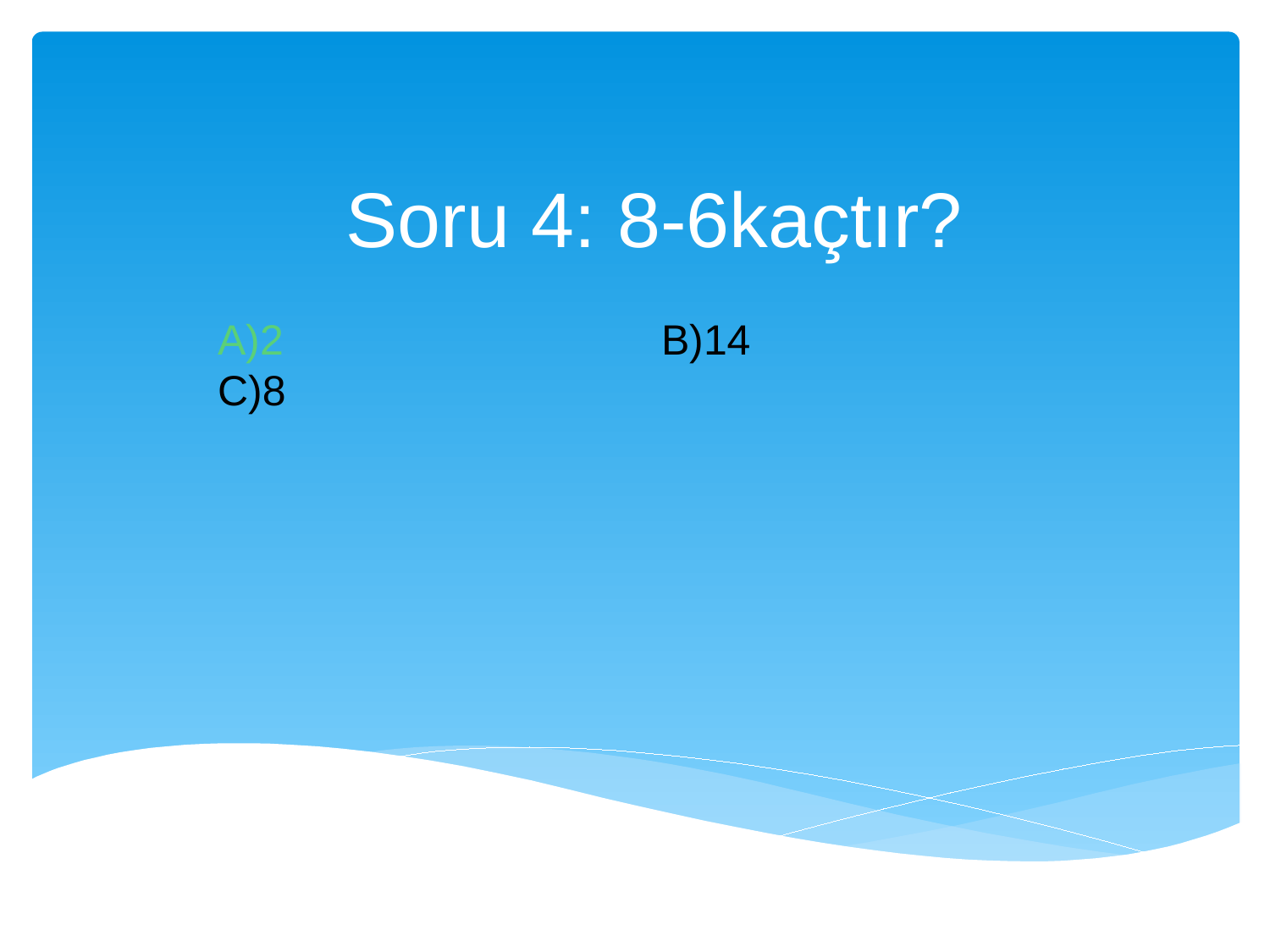

# Soru 4: 8-6kaçtır?
A)2                                B)14                         C)8